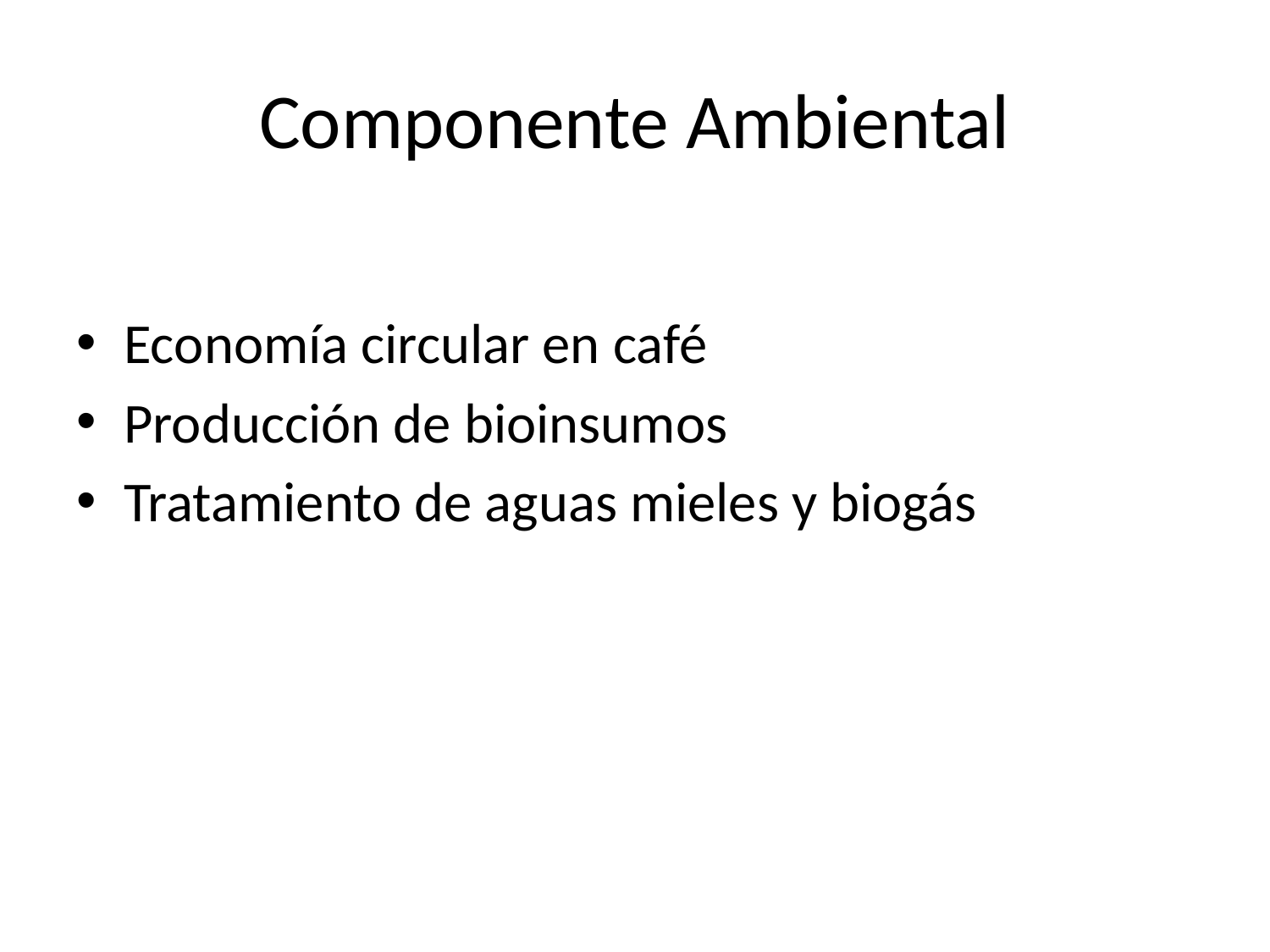

# Componente Ambiental

Economía circular en café
Producción de bioinsumos
Tratamiento de aguas mieles y biogás